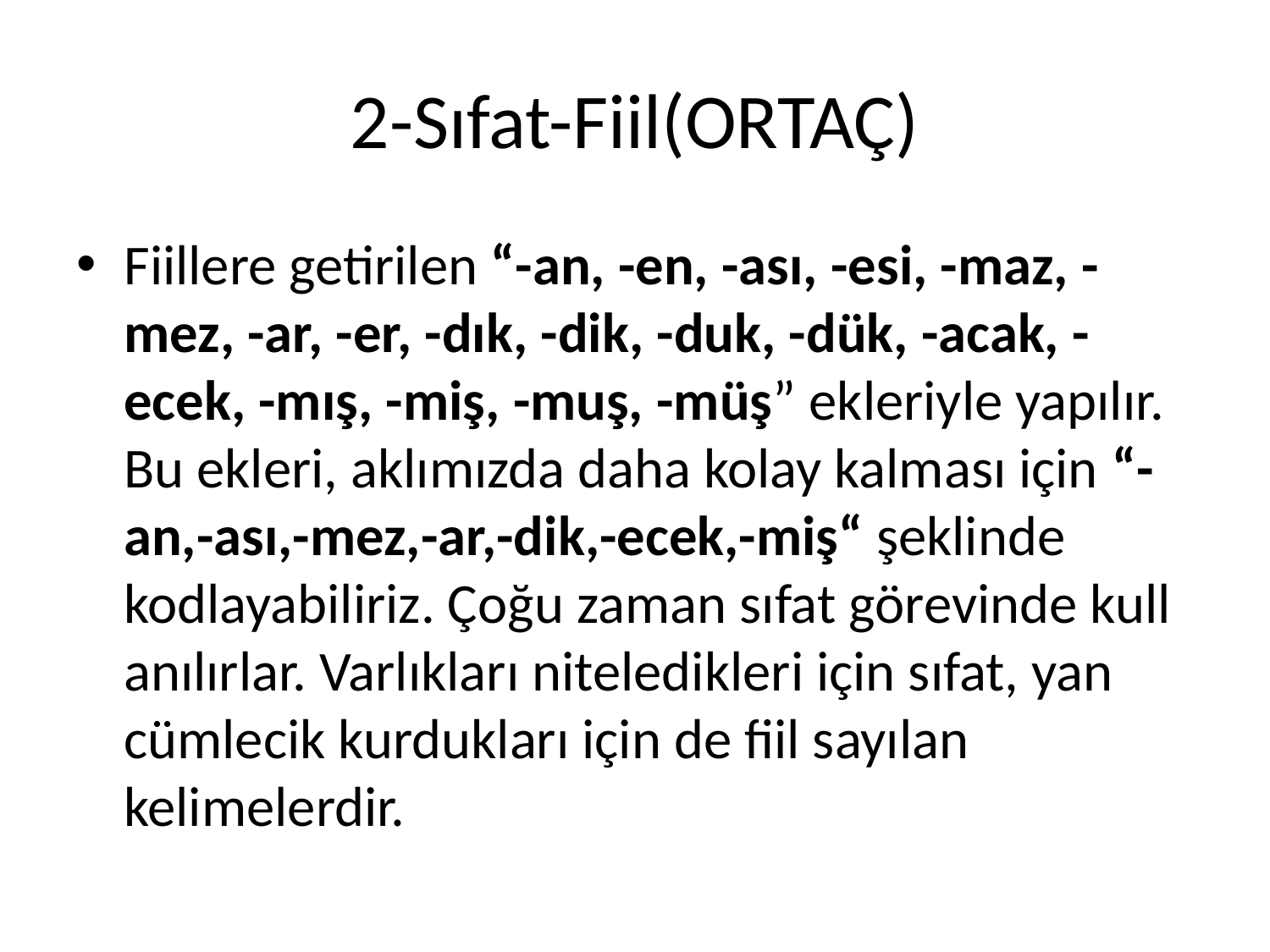

# 2-Sıfat-Fiil(ORTAÇ)
Fiillere getirilen “-an, -en, -ası, -esi, -maz, -mez, -ar, -er, -dık, -dik, -duk, -dük, -acak, -ecek, -mış, -miş, -muş, -müş” ekleriyle yapılır. Bu ekleri, aklımızda daha kolay kalması için “-an,-ası,-mez,-ar,-dik,-ecek,-miş“ şeklinde kodlayabiliriz. Çoğu zaman sıfat görevinde kullanılırlar. Varlıkları niteledikleri için sıfat, yan cümlecik kurdukları için de fiil sayılan kelimelerdir.